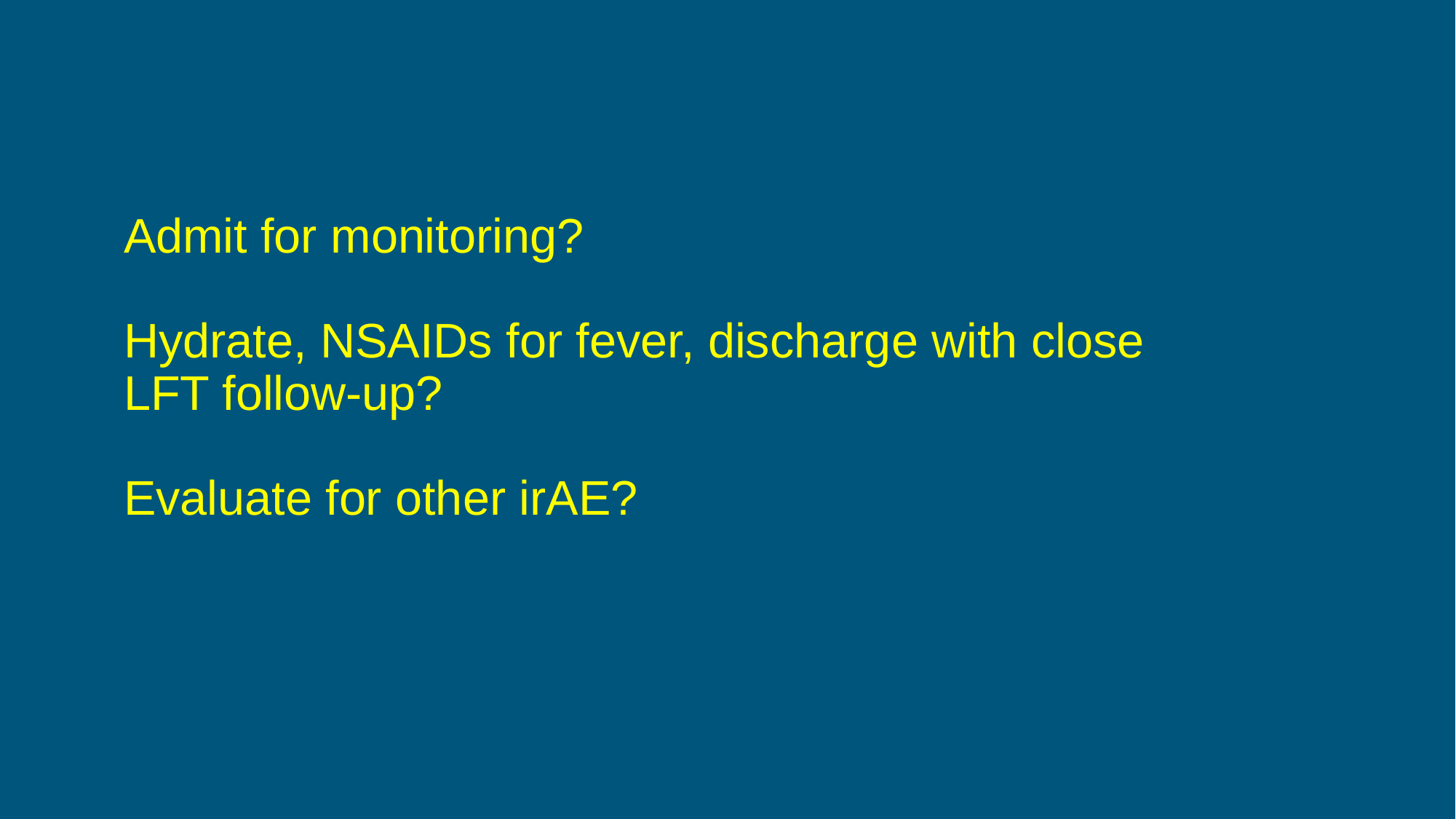

# Admit for monitoring? Hydrate, NSAIDs for fever, discharge with close LFT follow-up? Evaluate for other irAE?